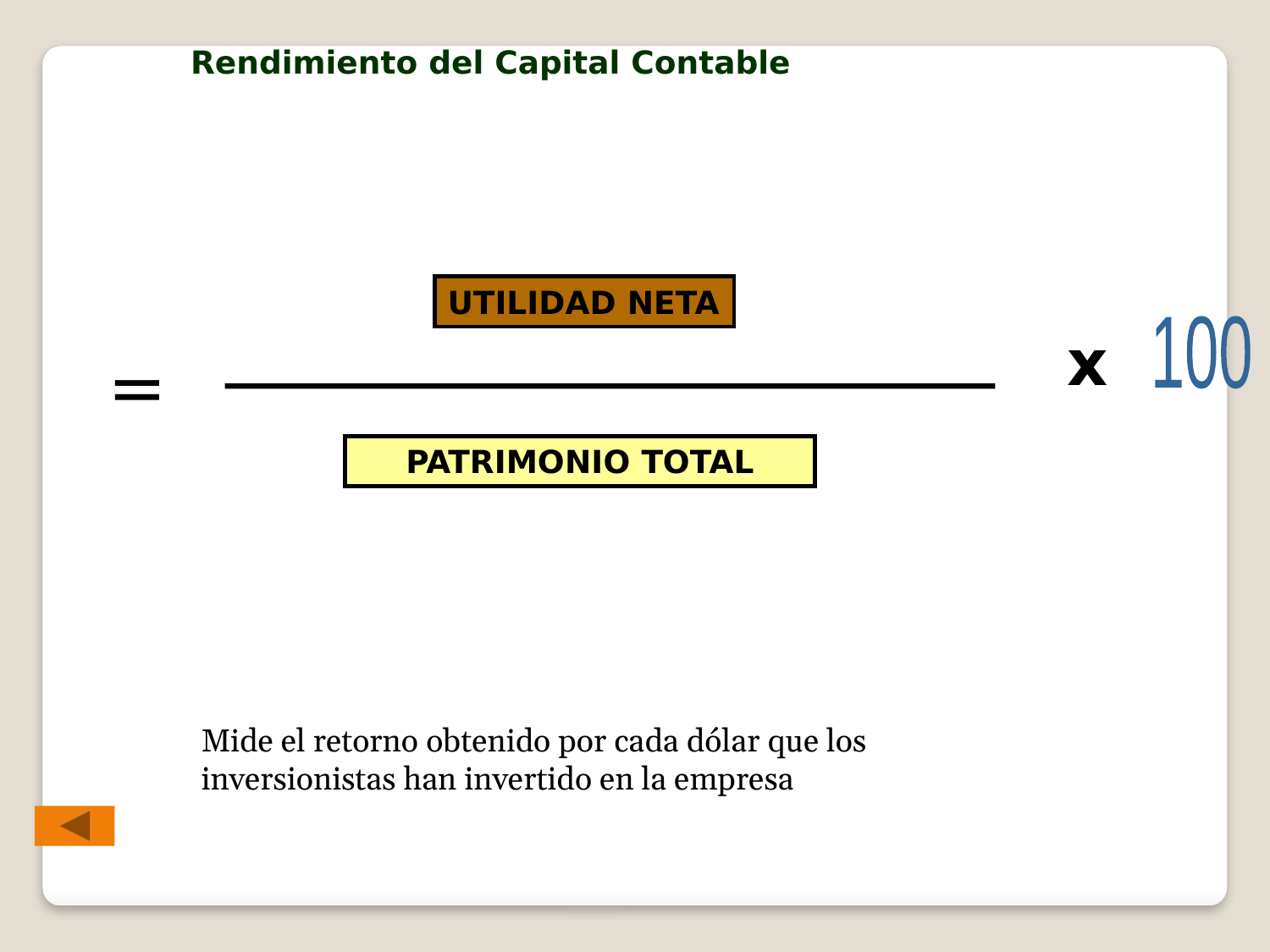

Rendimiento del Capital Contable
UTILIDAD NETA
x
100
=

PATRIMONIO TOTAL
Mide el retorno obtenido por cada dólar que los inversionistas han invertido en la empresa